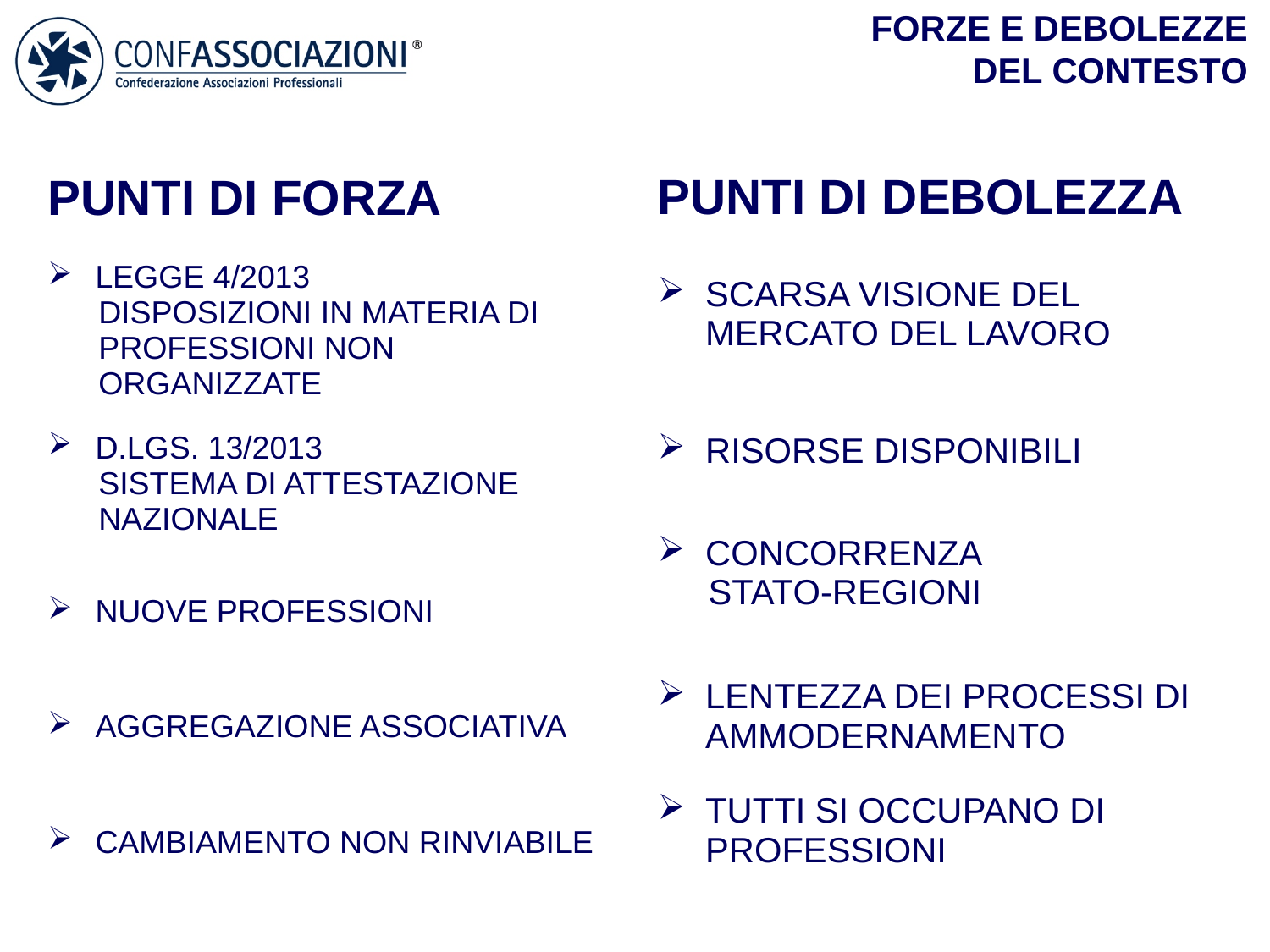

FORZE E DEBOLEZZE
DEL CONTESTO
| PUNTI DI DEBOLEZZA |
| --- |
| SCARSA VISIONE DEL MERCATO DEL LAVORO |
| RISORSE DISPONIBILI |
| CONCORRENZA STATO-REGIONI |
| LENTEZZA DEI PROCESSI DI AMMODERNAMENTO |
| TUTTI SI OCCUPANO DI PROFESSIONI |
| PUNTI DI FORZA |
| --- |
| LEGGE 4/2013 DISPOSIZIONI IN MATERIA DI PROFESSIONI NON ORGANIZZATE |
| D.LGS. 13/2013 SISTEMA DI ATTESTAZIONE NAZIONALE |
| NUOVE PROFESSIONI |
| AGGREGAZIONE ASSOCIATIVA |
| CAMBIAMENTO NON RINVIABILE |